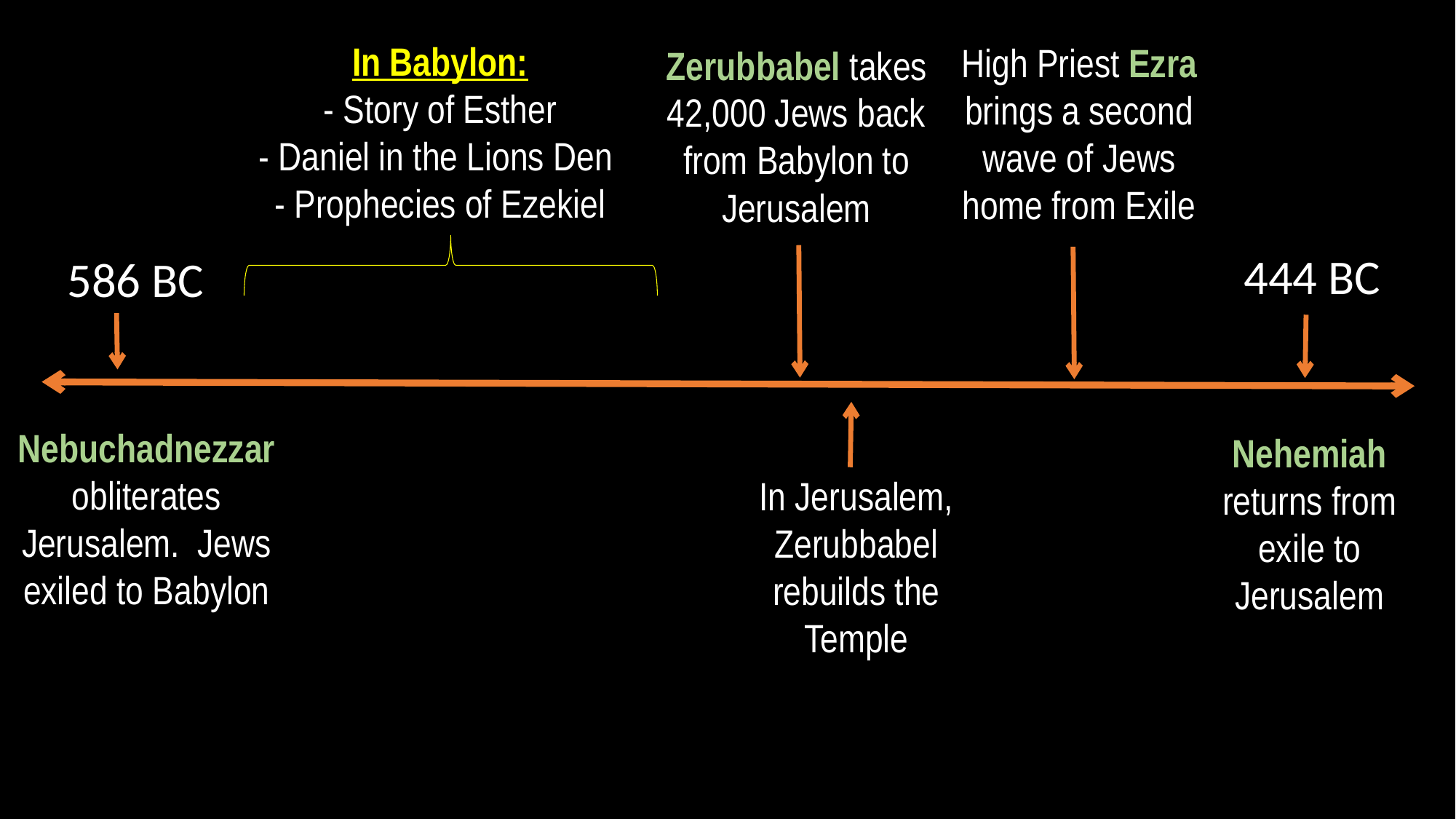

In Babylon:
- Story of Esther
- Daniel in the Lions Den
- Prophecies of Ezekiel
High Priest Ezra brings a second wave of Jews home from Exile
Zerubbabel takes 42,000 Jews back from Babylon to Jerusalem

444 BC
586 BC
Nebuchadnezzar obliterates Jerusalem.  Jews exiled to Babylon
Nehemiah returns from exile to Jerusalem
In Jerusalem, Zerubbabel rebuilds the Temple